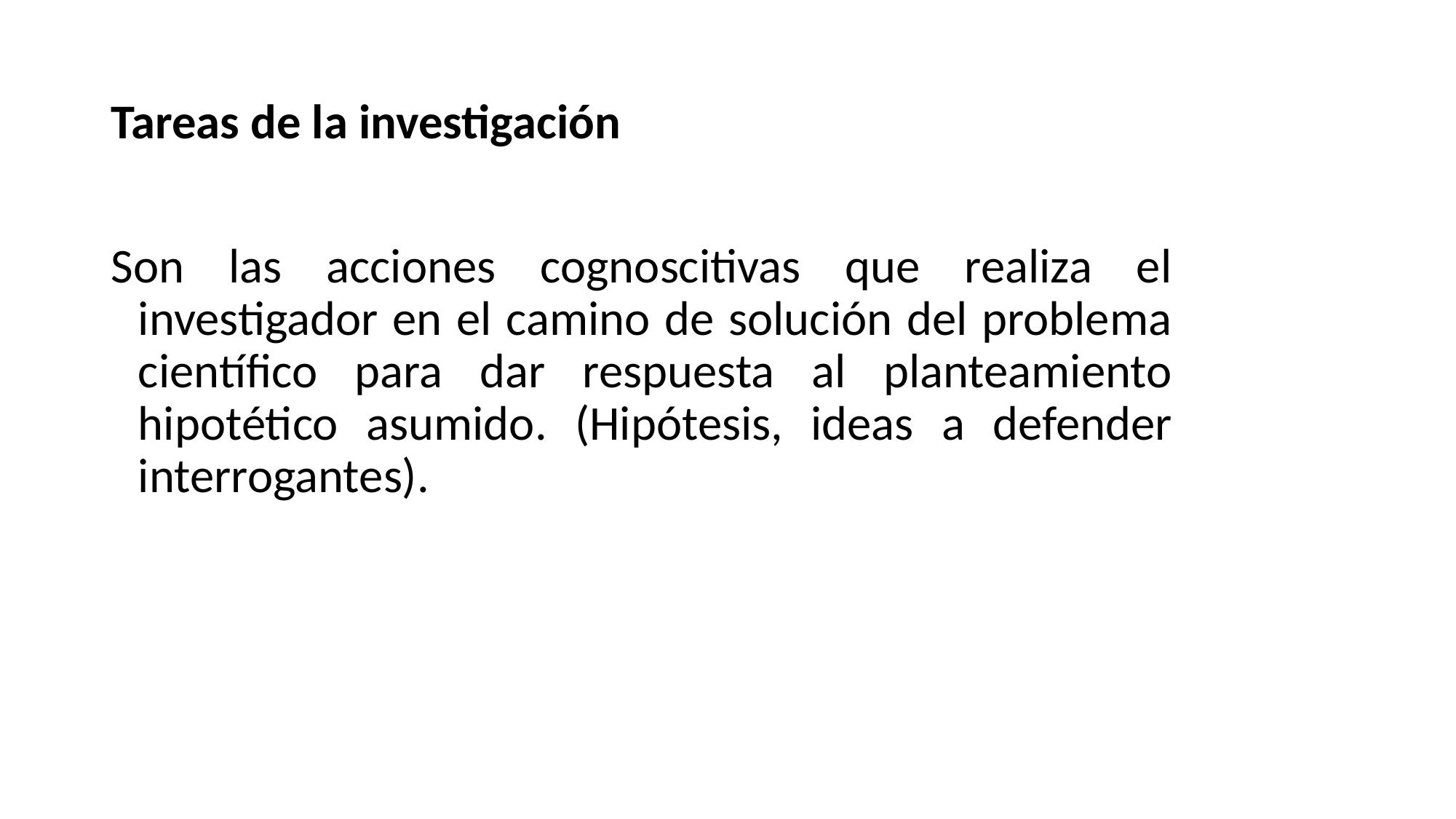

# Tareas de la investigación
Son las acciones cognoscitivas que realiza el investigador en el camino de solución del problema científico para dar respuesta al planteamiento hipotético asumido. (Hipótesis, ideas a defender interrogantes).